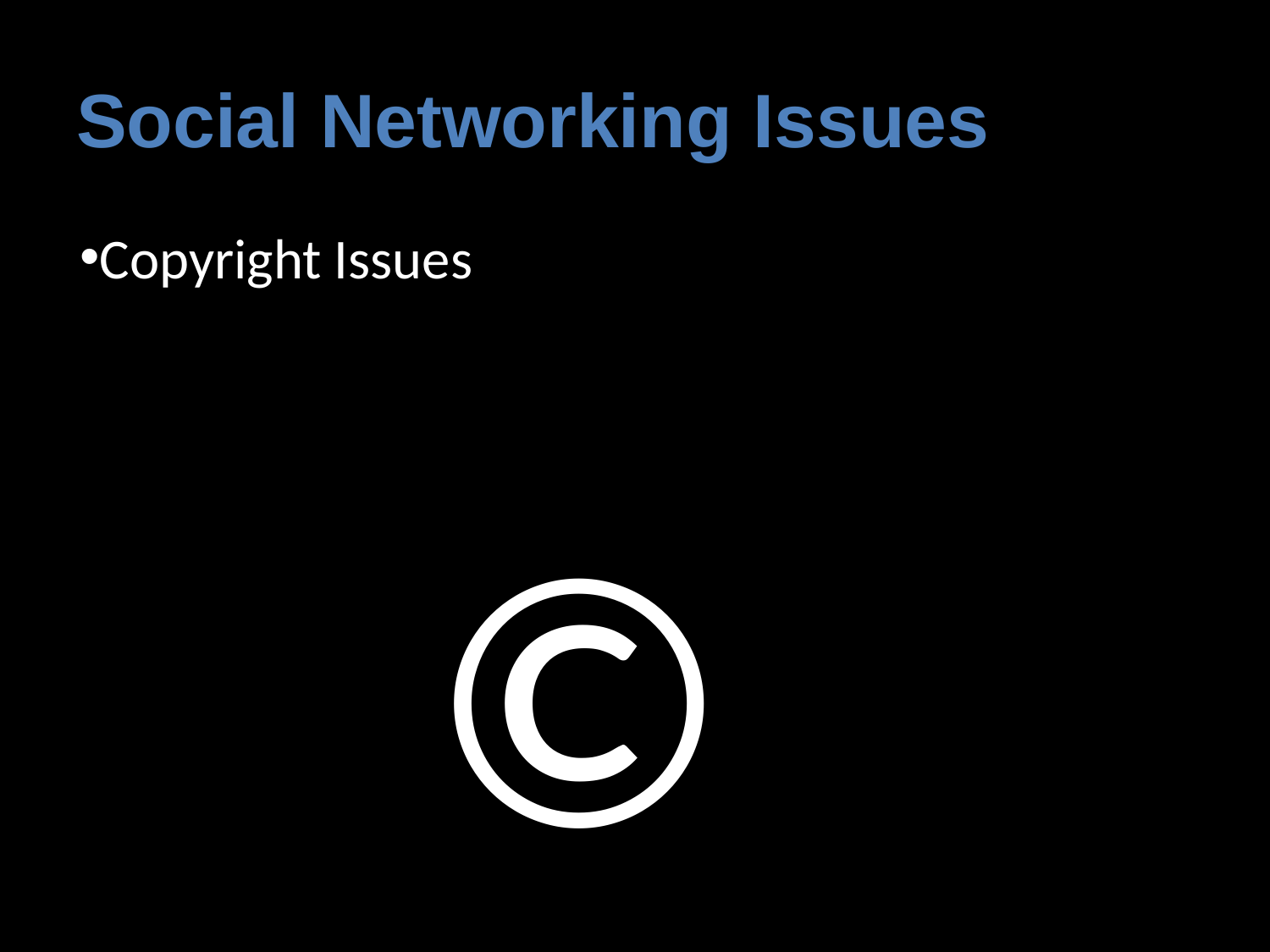

# Social Networking Issues
Copyright Issues

©